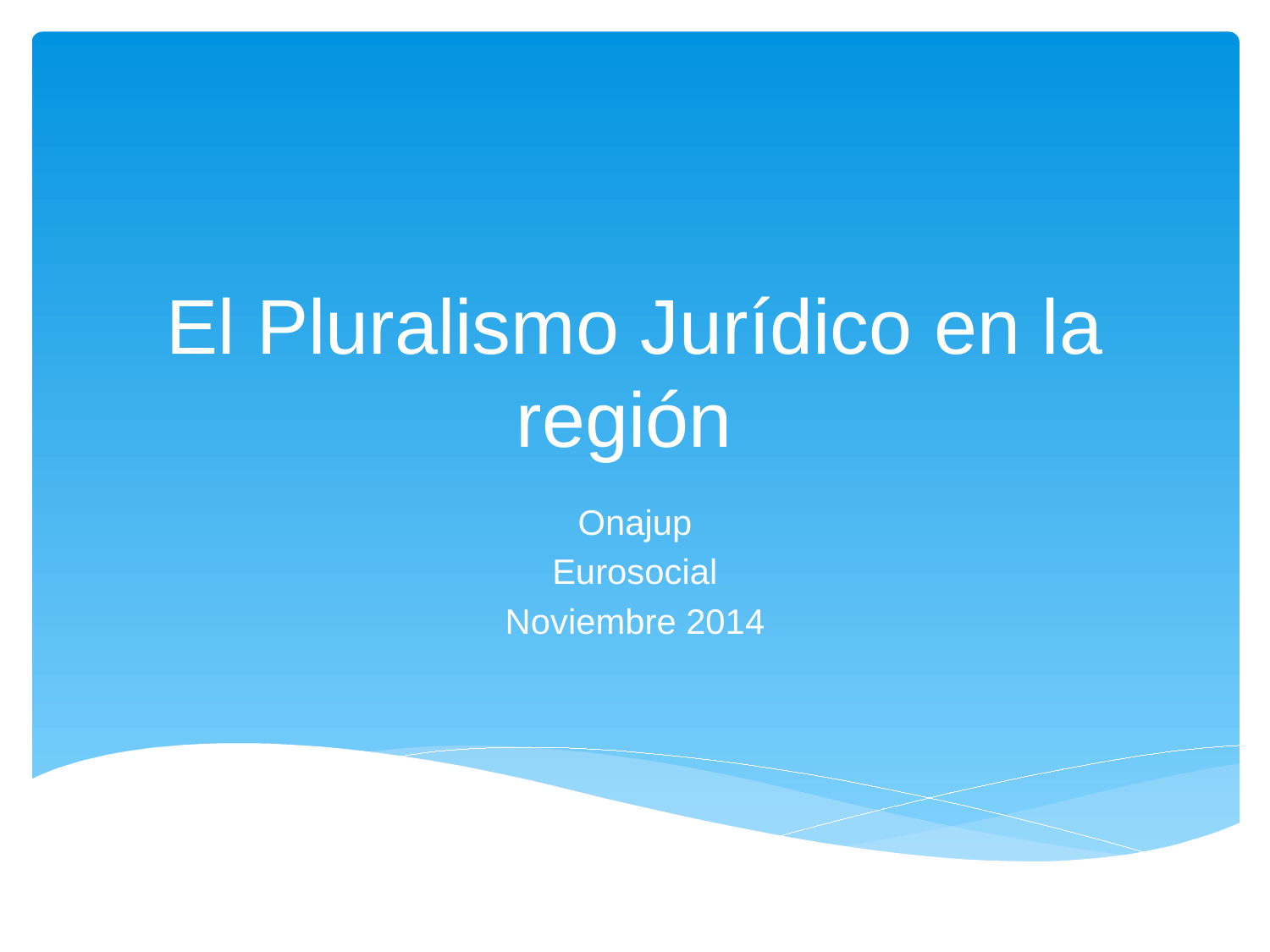

# El Pluralismo Jurídico en la región
Onajup
Eurosocial
Noviembre 2014